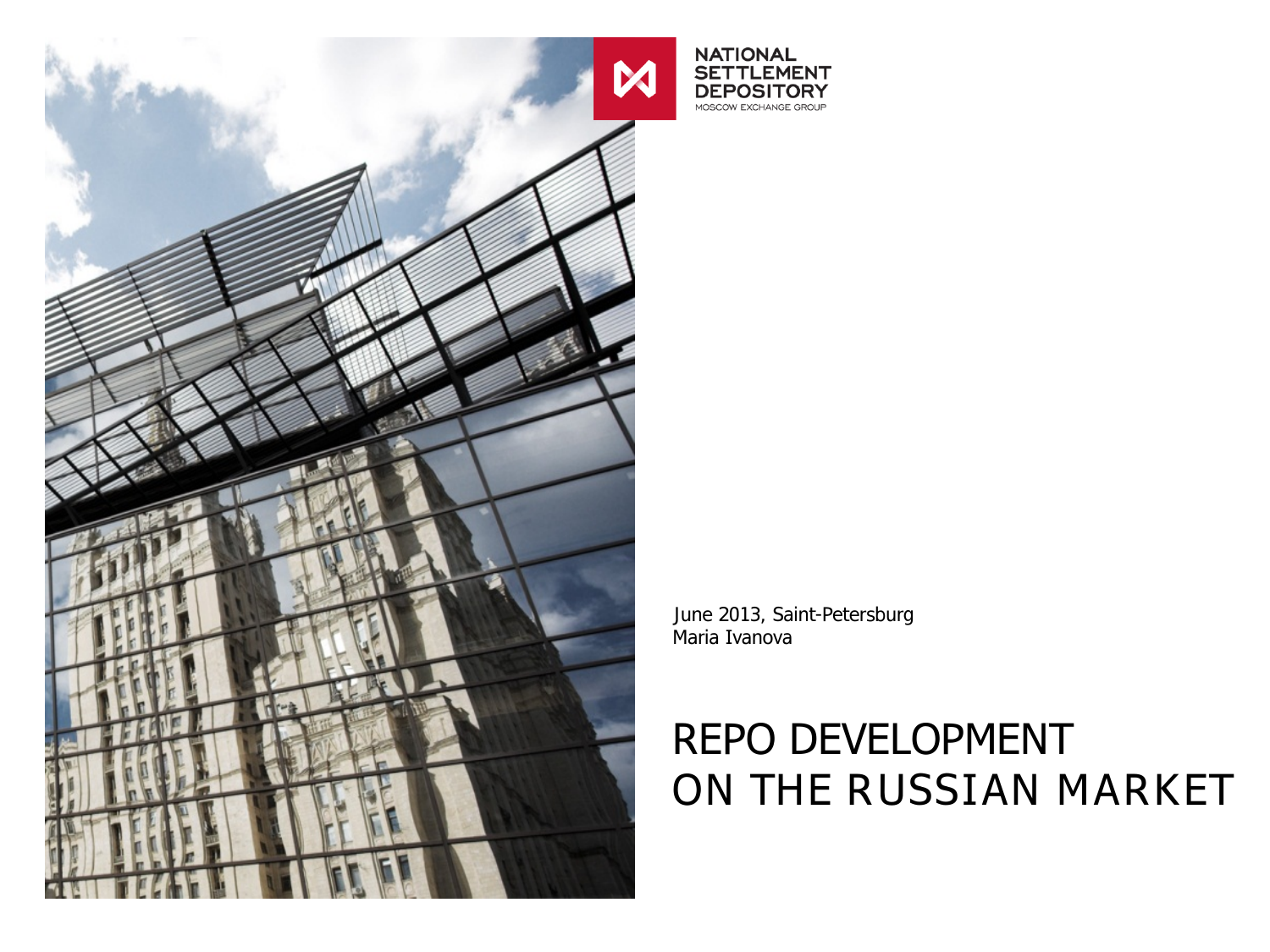

# June 2013, Saint-Petersburg Maria Ivanova
REPO development
on the Russian market